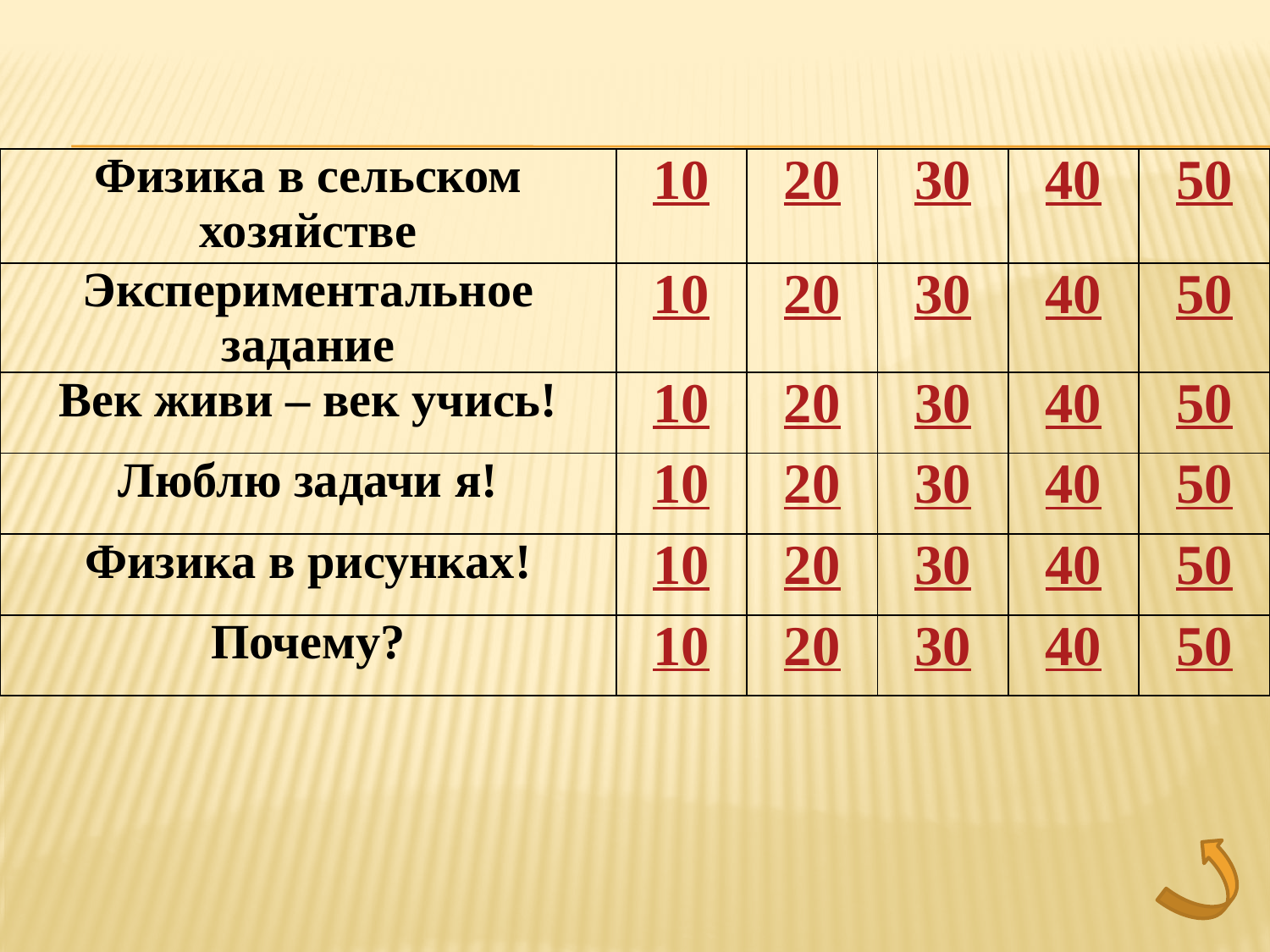

| Физика в сельском хозяйстве | 10 | 20 | 30 | 40 | 50 |
| --- | --- | --- | --- | --- | --- |
| Экспериментальное задание | 10 | 20 | 30 | 40 | 50 |
| Век живи – век учись! | 10 | 20 | 30 | 40 | 50 |
| Люблю задачи я! | 10 | 20 | 30 | 40 | 50 |
| Физика в рисунках! | 10 | 20 | 30 | 40 | 50 |
| Почему? | 10 | 20 | 30 | 40 | 50 |